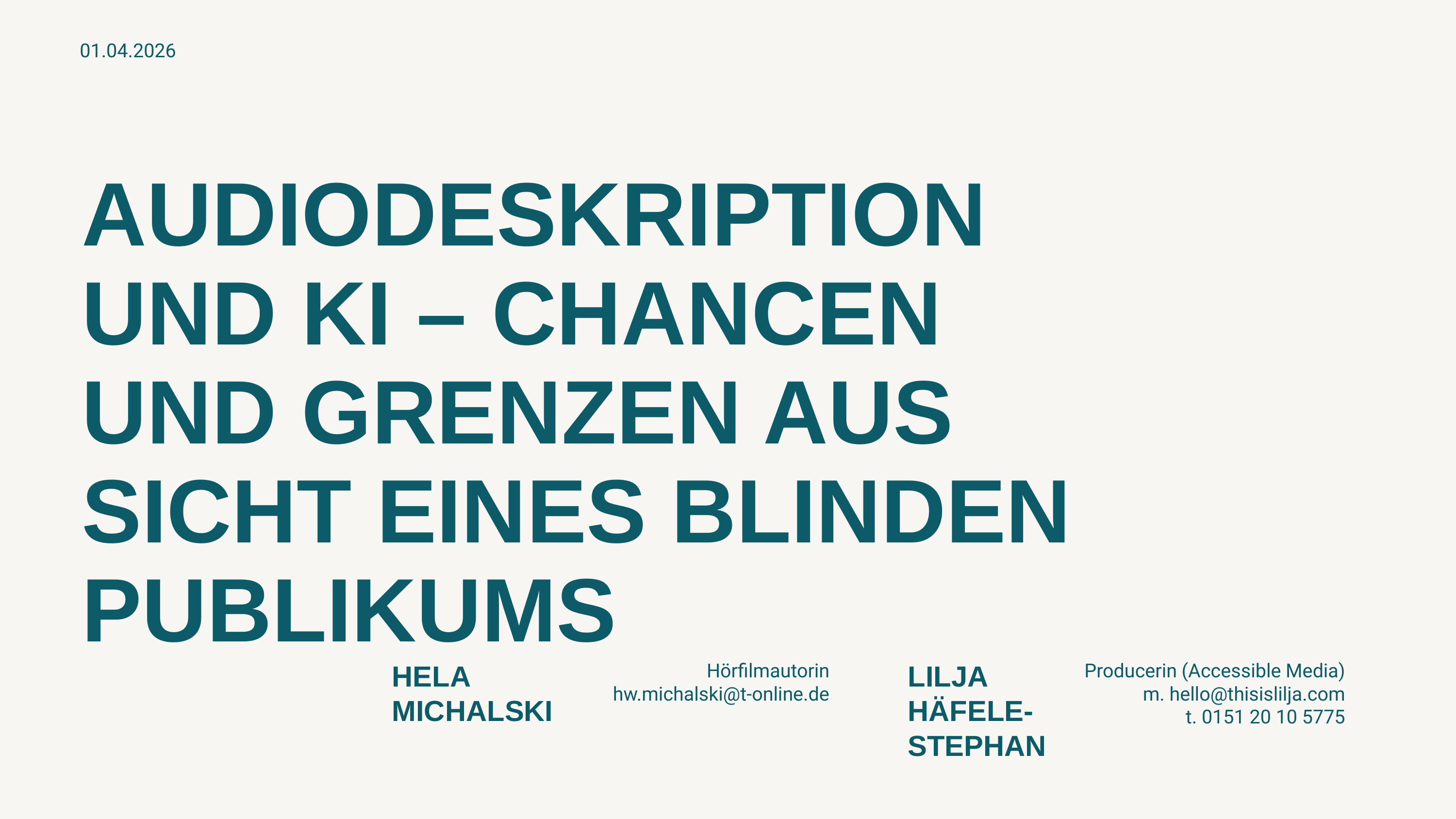

01.04.2026
AUDIODESKRIPTION UND KI – CHANCEN UND GRENZEN AUS SICHT EINES BLINDEN PUBLIKUMS
HELA
MICHALSKI
LILJA
HÄFELE-STEPHAN
Hörfilmautorin
hw.michalski@t-online.de
Producerin (Accessible Media)
m. hello@thisislilja.com
t. 0151 20 10 5775